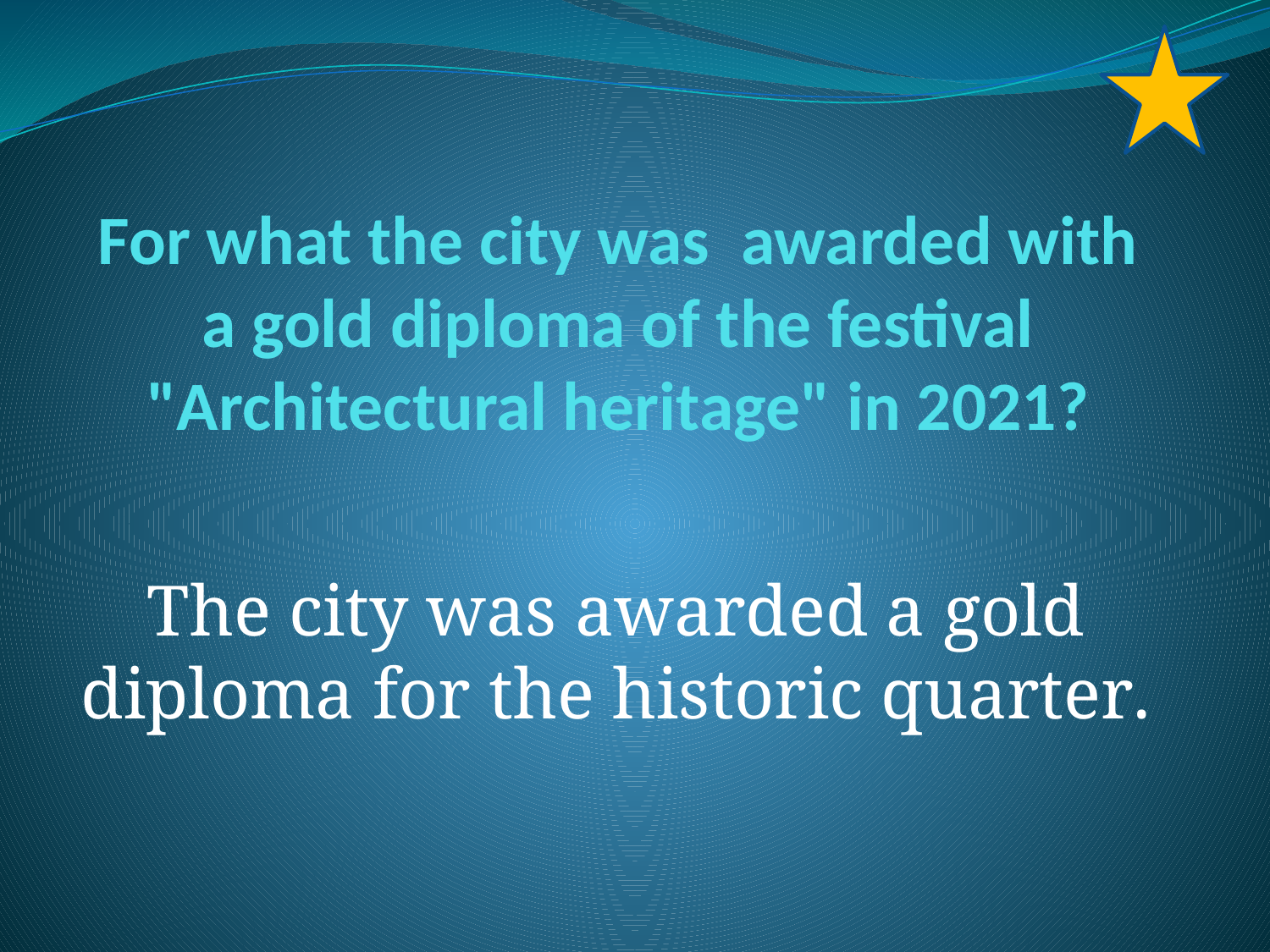

# For what the city was  awarded with a gold diploma of the festival "Architectural heritage" in 2021?

The city was awarded a gold diploma for the historic quarter.